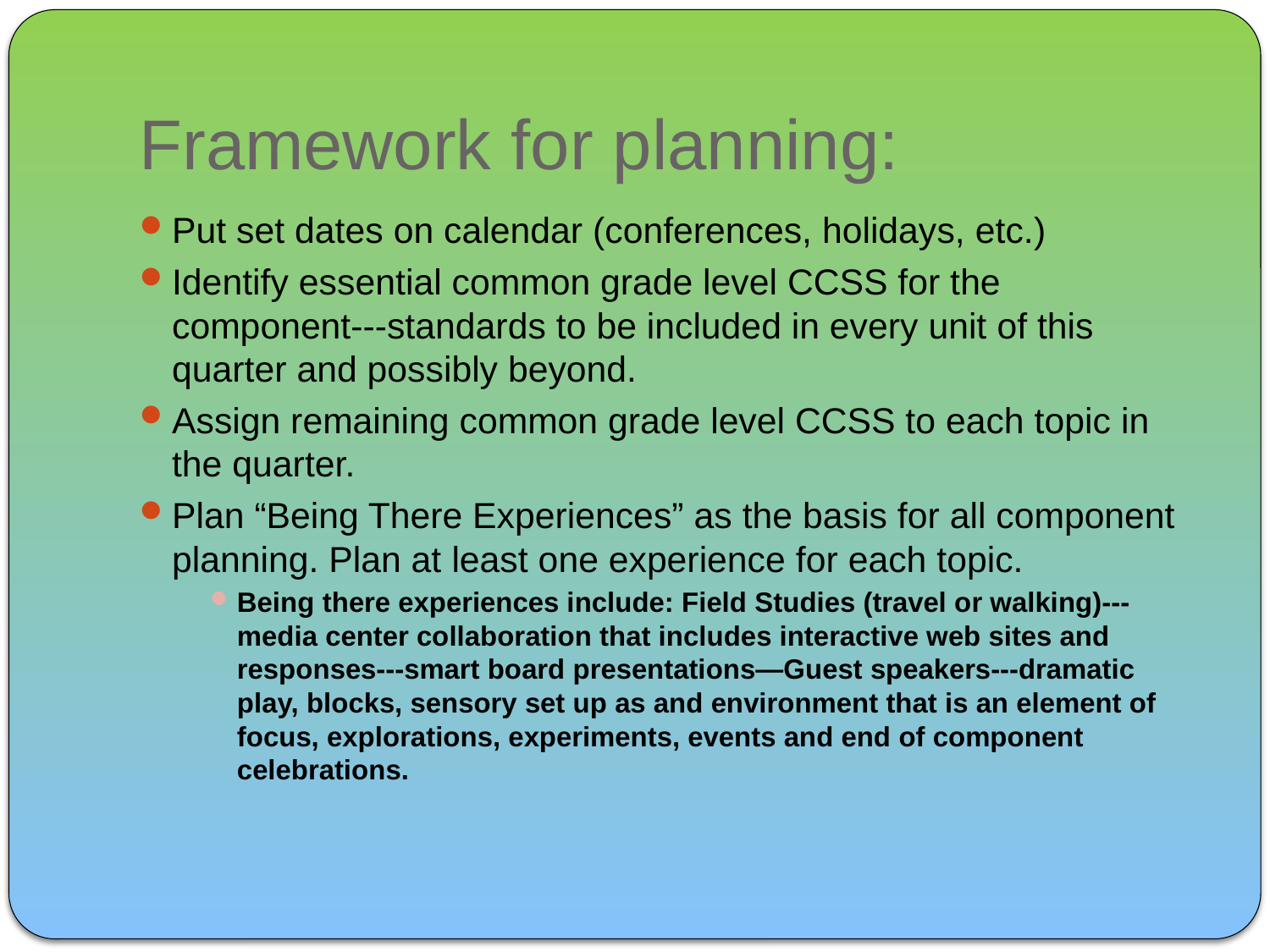

# Framework for planning:
Put set dates on calendar (conferences, holidays, etc.)
Identify essential common grade level CCSS for the component---standards to be included in every unit of this quarter and possibly beyond.
Assign remaining common grade level CCSS to each topic in the quarter.
Plan “Being There Experiences” as the basis for all component planning. Plan at least one experience for each topic.
Being there experiences include: Field Studies (travel or walking)---media center collaboration that includes interactive web sites and responses---smart board presentations—Guest speakers---dramatic play, blocks, sensory set up as and environment that is an element of focus, explorations, experiments, events and end of component celebrations.